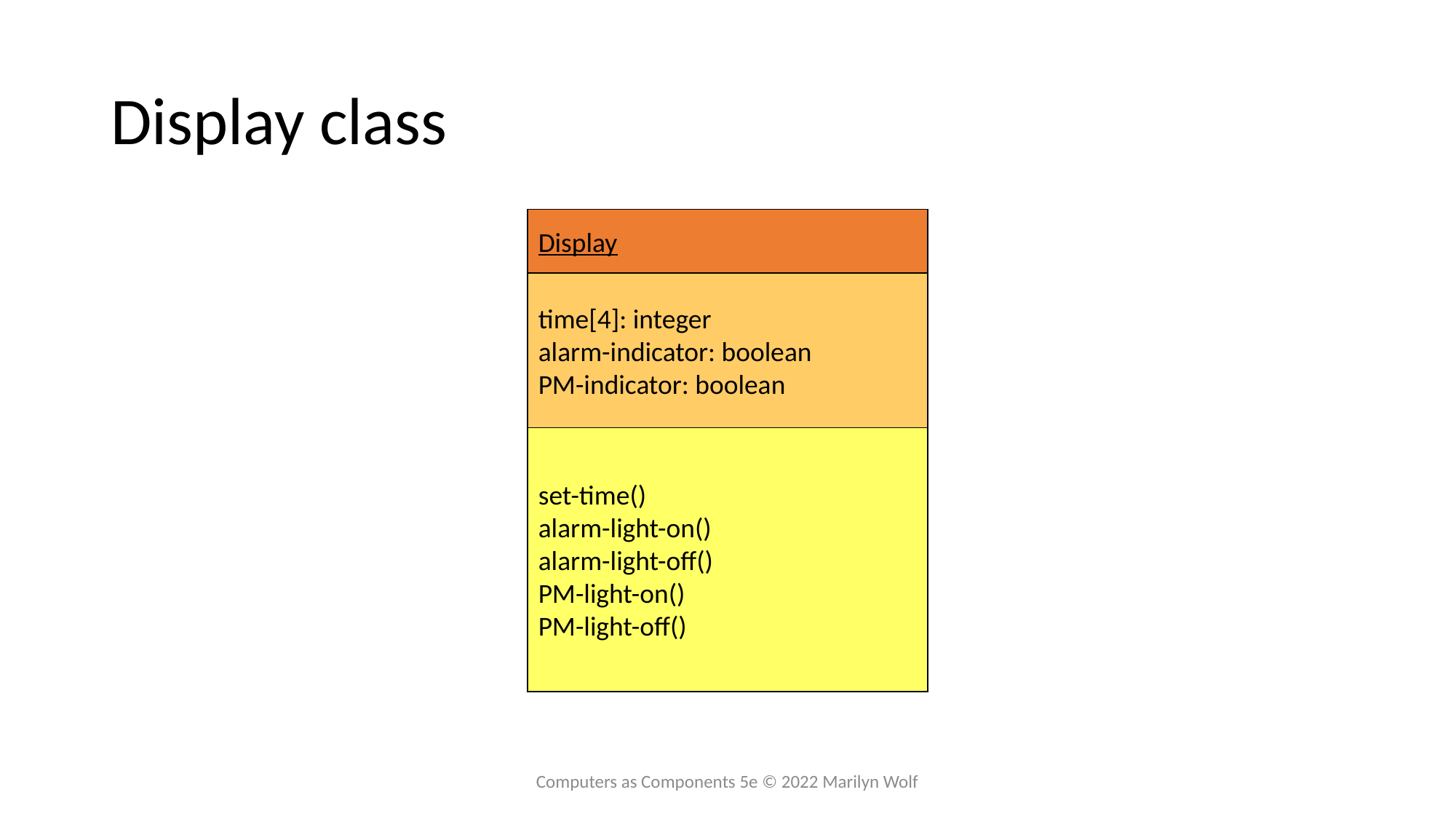

# Display class
Display
time[4]: integer
alarm-indicator: boolean
PM-indicator: boolean
set-time()
alarm-light-on()
alarm-light-off()
PM-light-on()
PM-light-off()
Computers as Components 5e © 2022 Marilyn Wolf